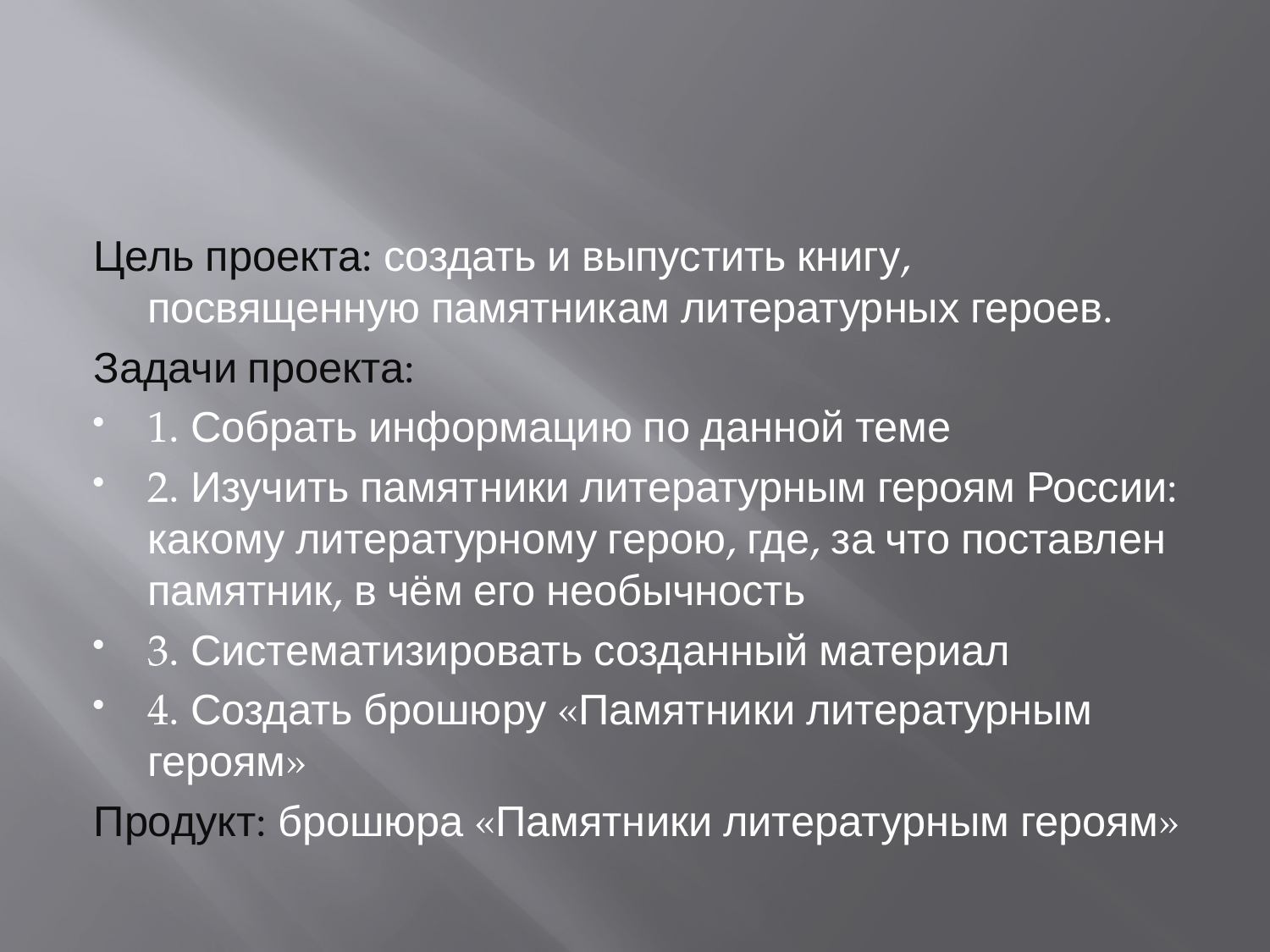

#
Цель проекта: создать и выпустить книгу, посвященную памятникам литературных героев.
Задачи проекта:
1. Собрать информацию по данной теме
2. Изучить памятники литературным героям России: какому литературному герою, где, за что поставлен памятник, в чём его необычность
3. Систематизировать созданный материал
4. Создать брошюру «Памятники литературным героям»
Продукт: брошюра «Памятники литературным героям»